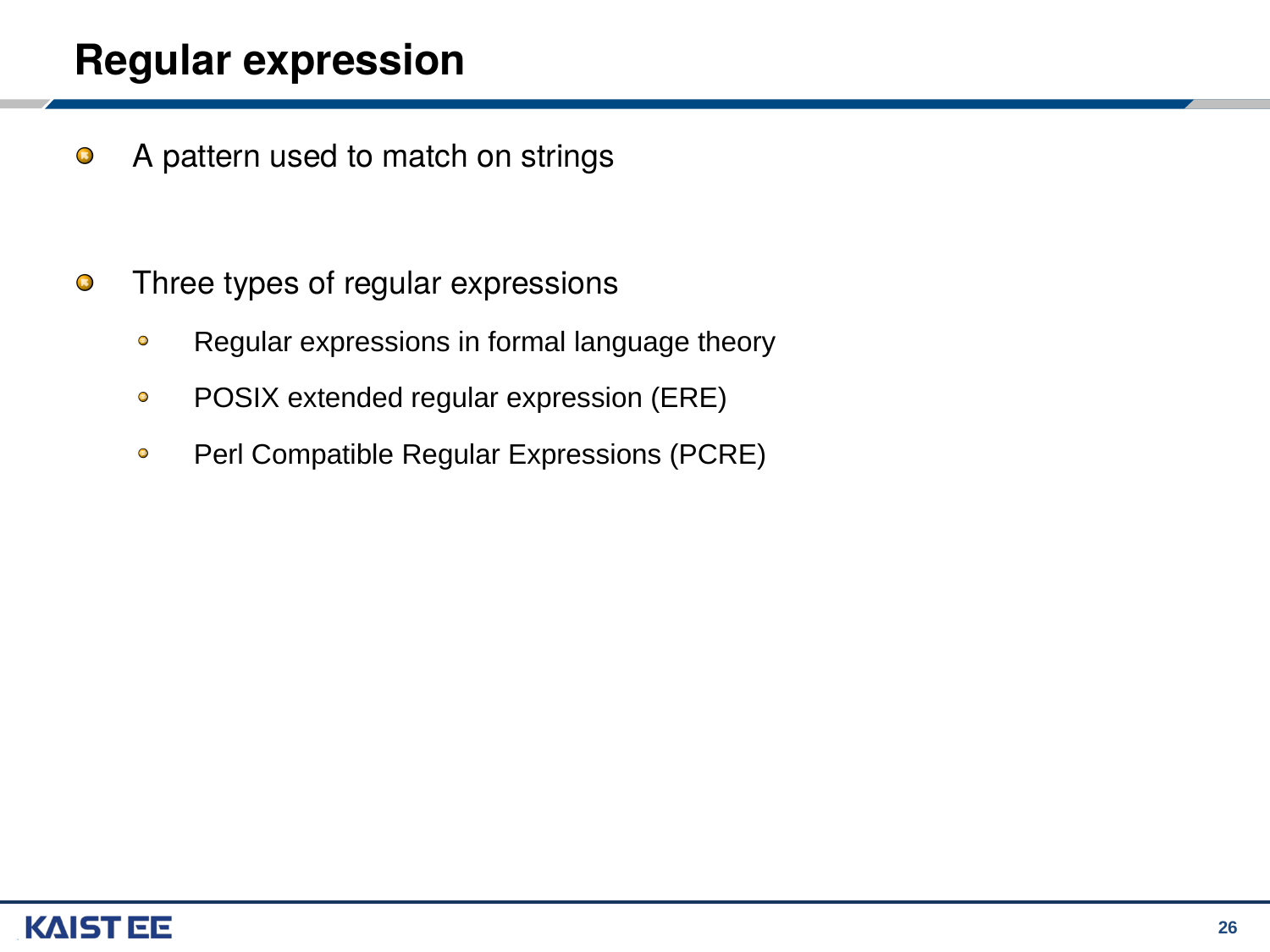

# Regular expression
A pattern used to match on strings

Three types of regular expressions
Regular expressions in formal language theory
POSIX extended regular expression (ERE)
Perl Compatible Regular Expressions (PCRE)